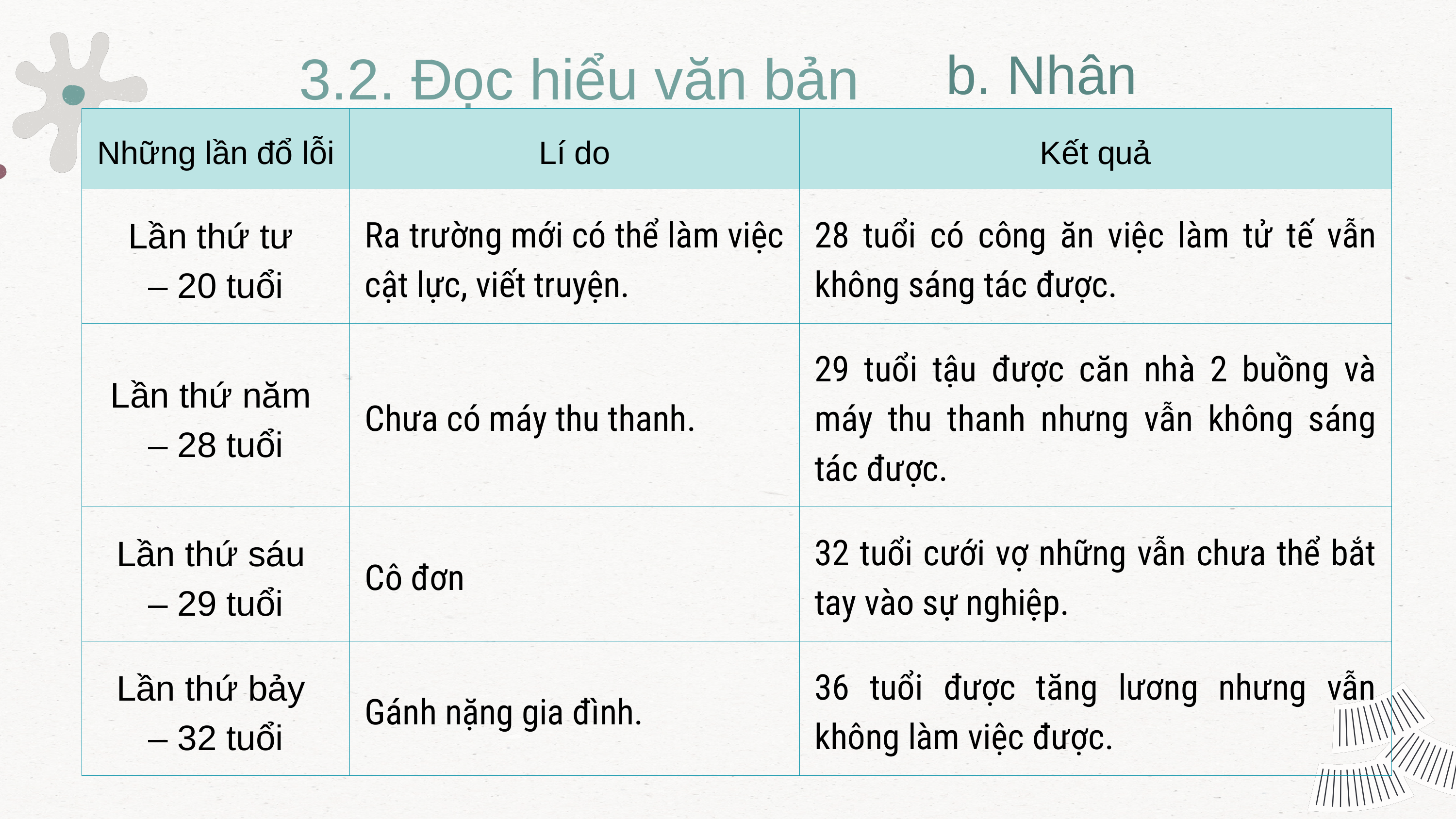

b. Nhân vật
3.2. Đọc hiểu văn bản

| Những lần đổ lỗi | Lí do | Kết quả |
| --- | --- | --- |
| Lần thứ tư – 20 tuổi | Ra trường mới có thể làm việc cật lực, viết truyện. | 28 tuổi có công ăn việc làm tử tế vẫn không sáng tác được. |
| Lần thứ năm – 28 tuổi | Chưa có máy thu thanh. | 29 tuổi tậu được căn nhà 2 buồng và máy thu thanh nhưng vẫn không sáng tác được. |
| Lần thứ sáu – 29 tuổi | Cô đơn | 32 tuổi cưới vợ những vẫn chưa thể bắt tay vào sự nghiệp. |
| Lần thứ bảy – 32 tuổi | Gánh nặng gia đình. | 36 tuổi được tăng lương nhưng vẫn không làm việc được. |